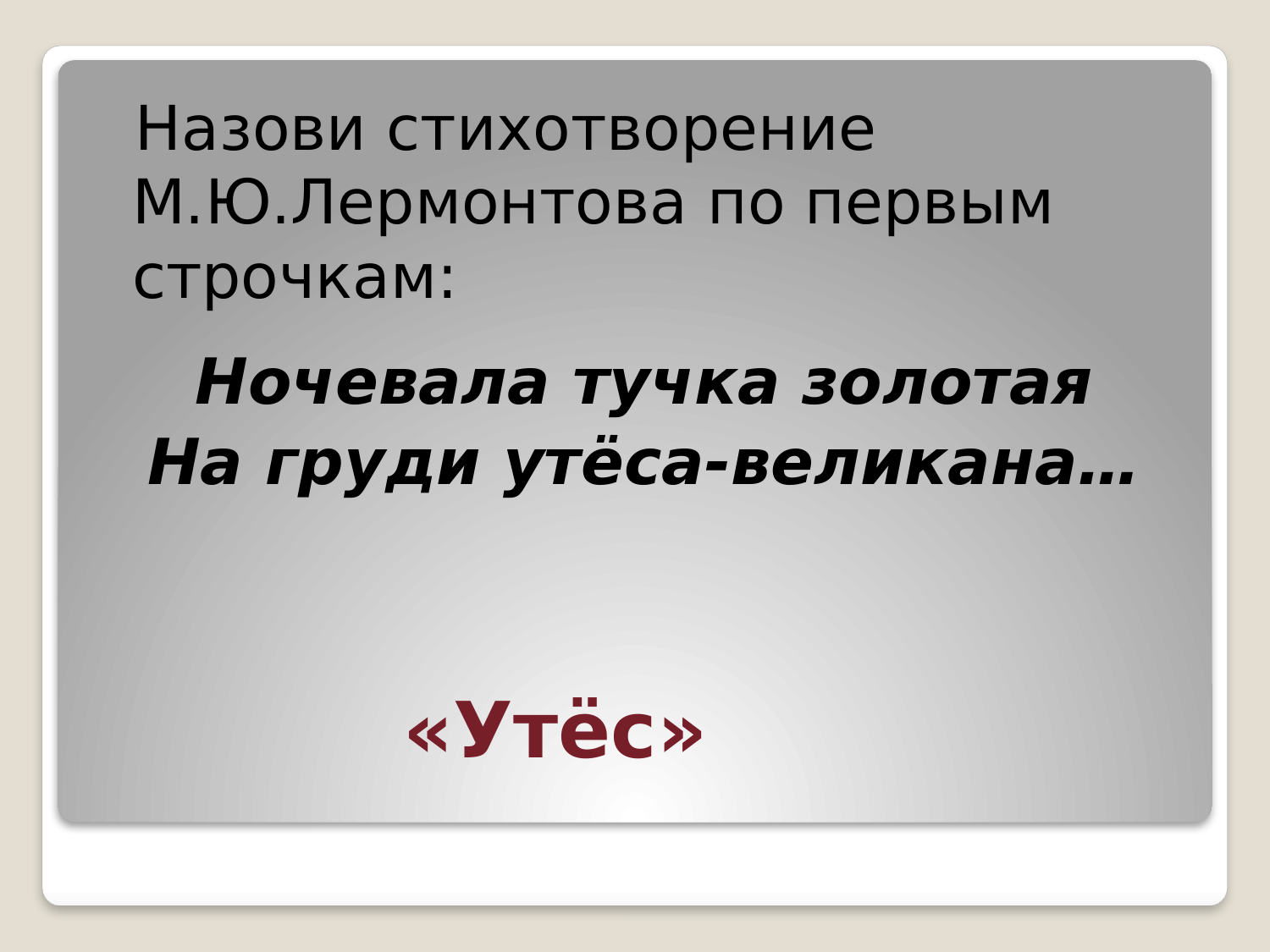

Назови стихотворение М.Ю.Лермонтова по первым строчкам:

Ночевала тучка золотая
На груди утёса-великана…
«Утёс»